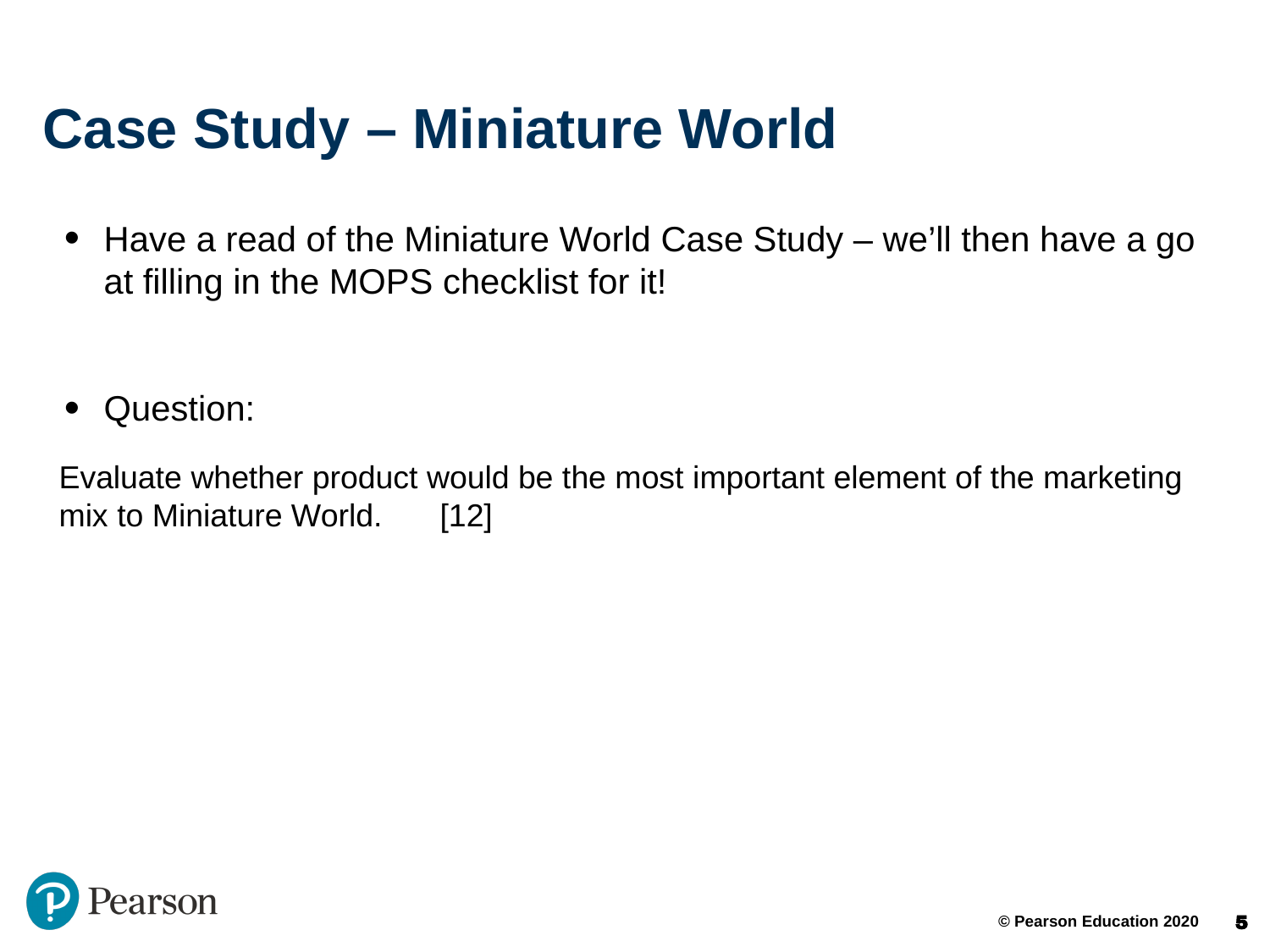

# Case Study – Miniature World
Have a read of the Miniature World Case Study – we’ll then have a go at filling in the MOPS checklist for it!

Question:

Evaluate whether product would be the most important element of the marketing mix to Miniature World.	[12]